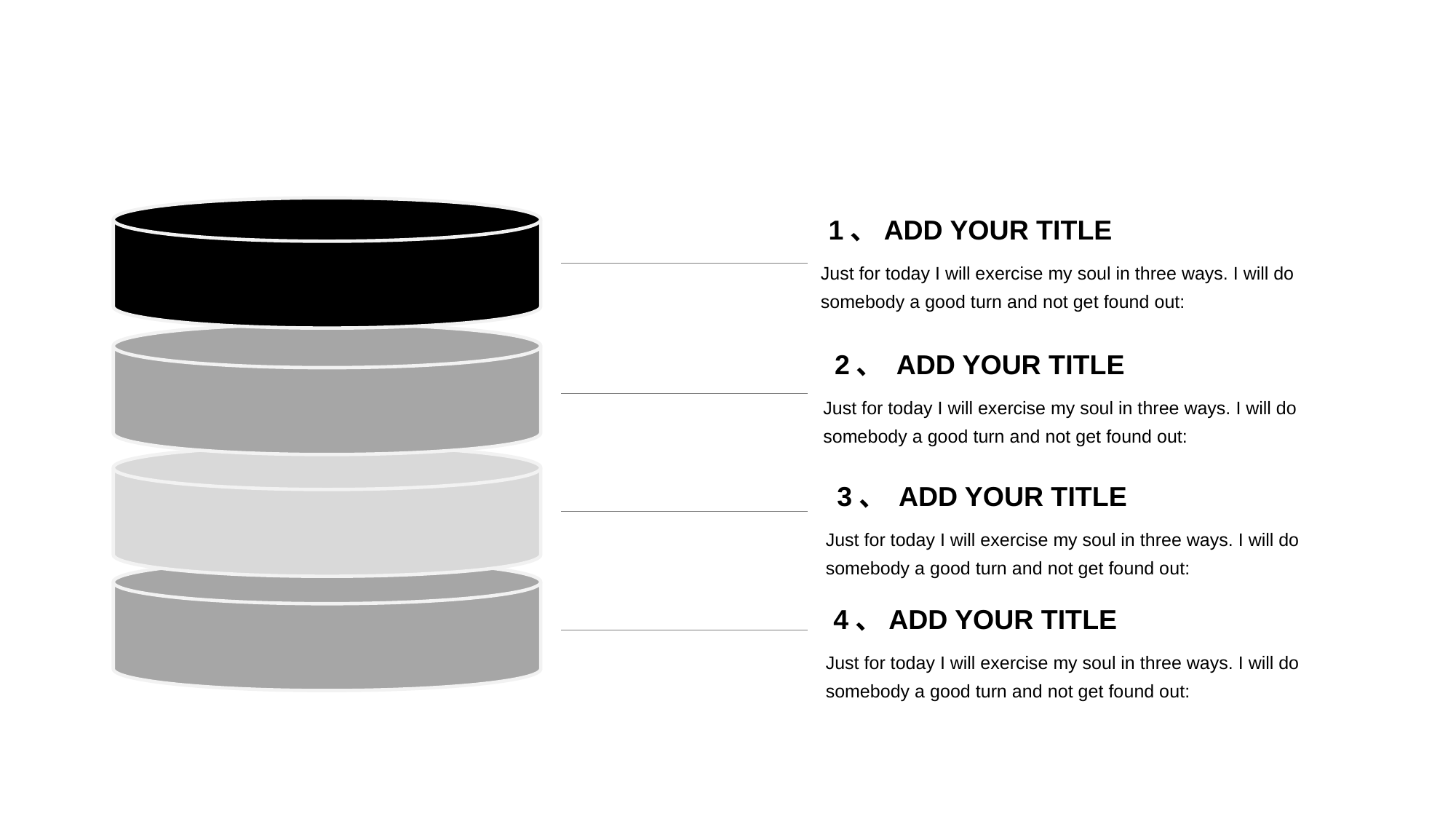

1、ADD YOUR TITLE

Just for today I will exercise my soul in three ways. I will do somebody a good turn and not get found out:
2、 ADD YOUR TITLE

Just for today I will exercise my soul in three ways. I will do somebody a good turn and not get found out:
3、 ADD YOUR TITLE

Just for today I will exercise my soul in three ways. I will do somebody a good turn and not get found out:
4、ADD YOUR TITLE

Just for today I will exercise my soul in three ways. I will do somebody a good turn and not get found out: